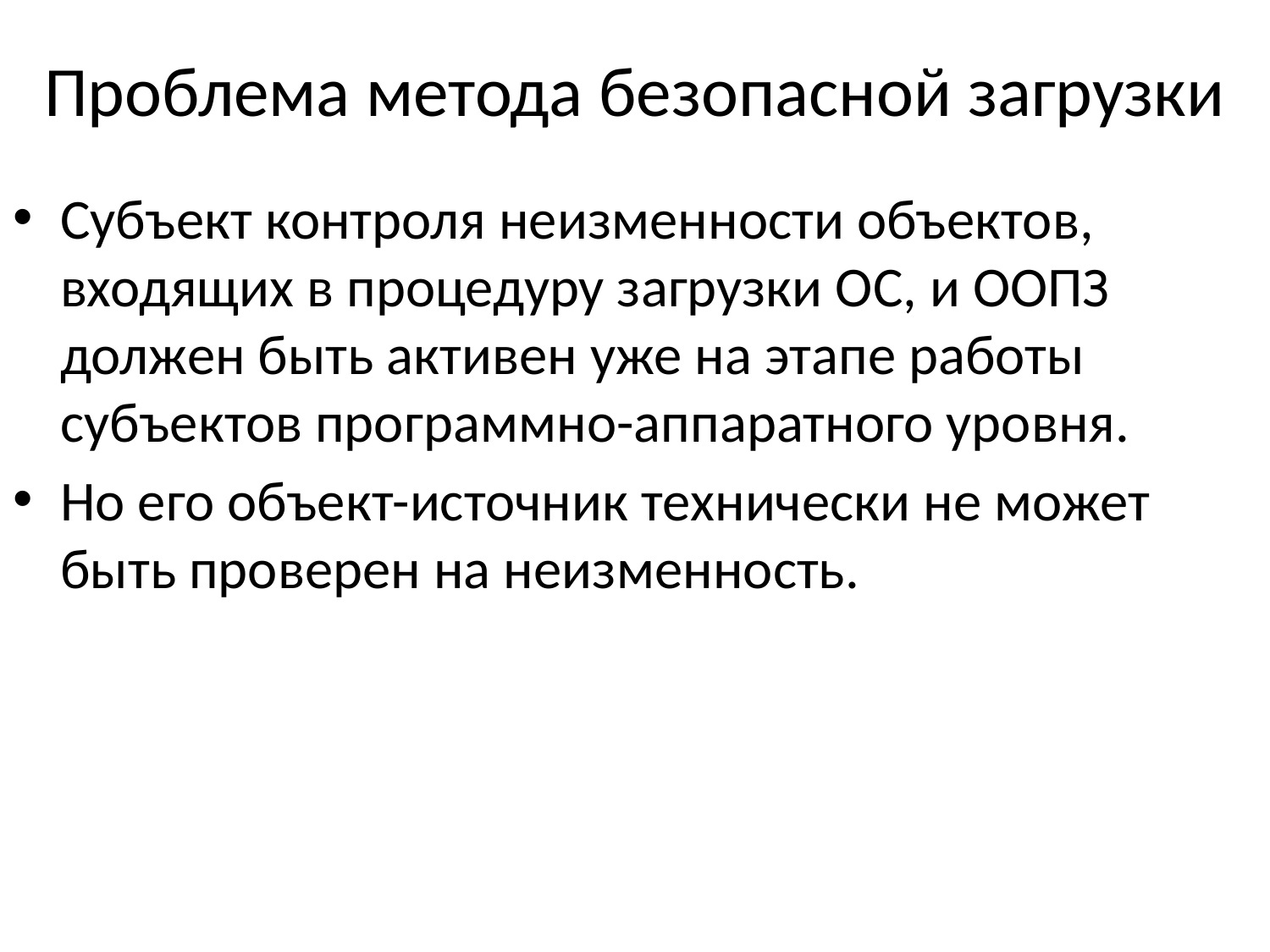

# Проблема метода безопасной загрузки
Субъект контроля неизменности объектов, входящих в процедуру загрузки ОС, и ООПЗ должен быть активен уже на этапе работы субъектов программно-аппаратного уровня.
Но его объект-источник технически не может быть проверен на неизменность.